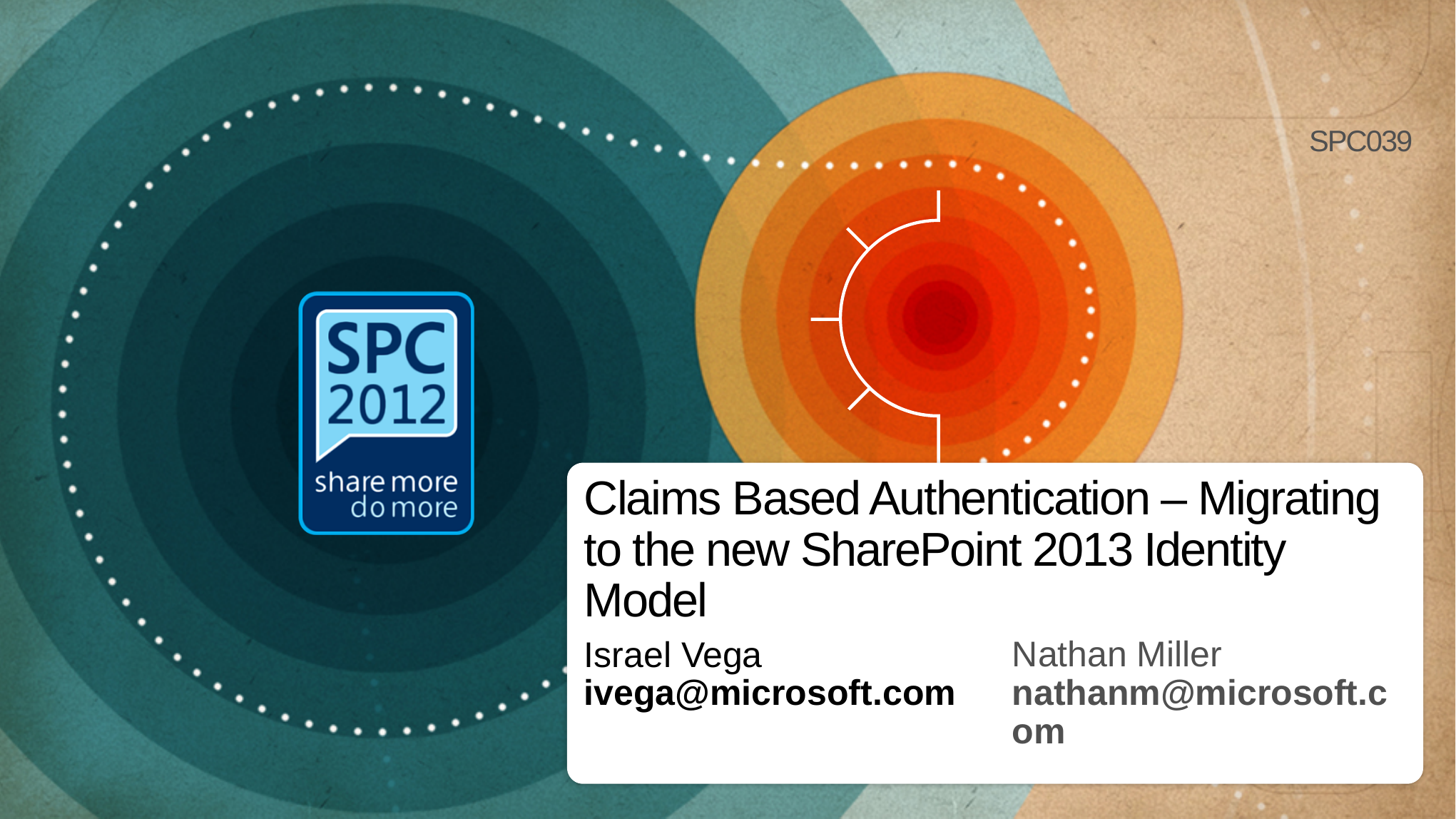

SPC039
# Claims Based Authentication – Migrating to the new SharePoint 2013 Identity Model
Nathan Miller
nathanm@microsoft.com
Israel Vega
ivega@microsoft.com